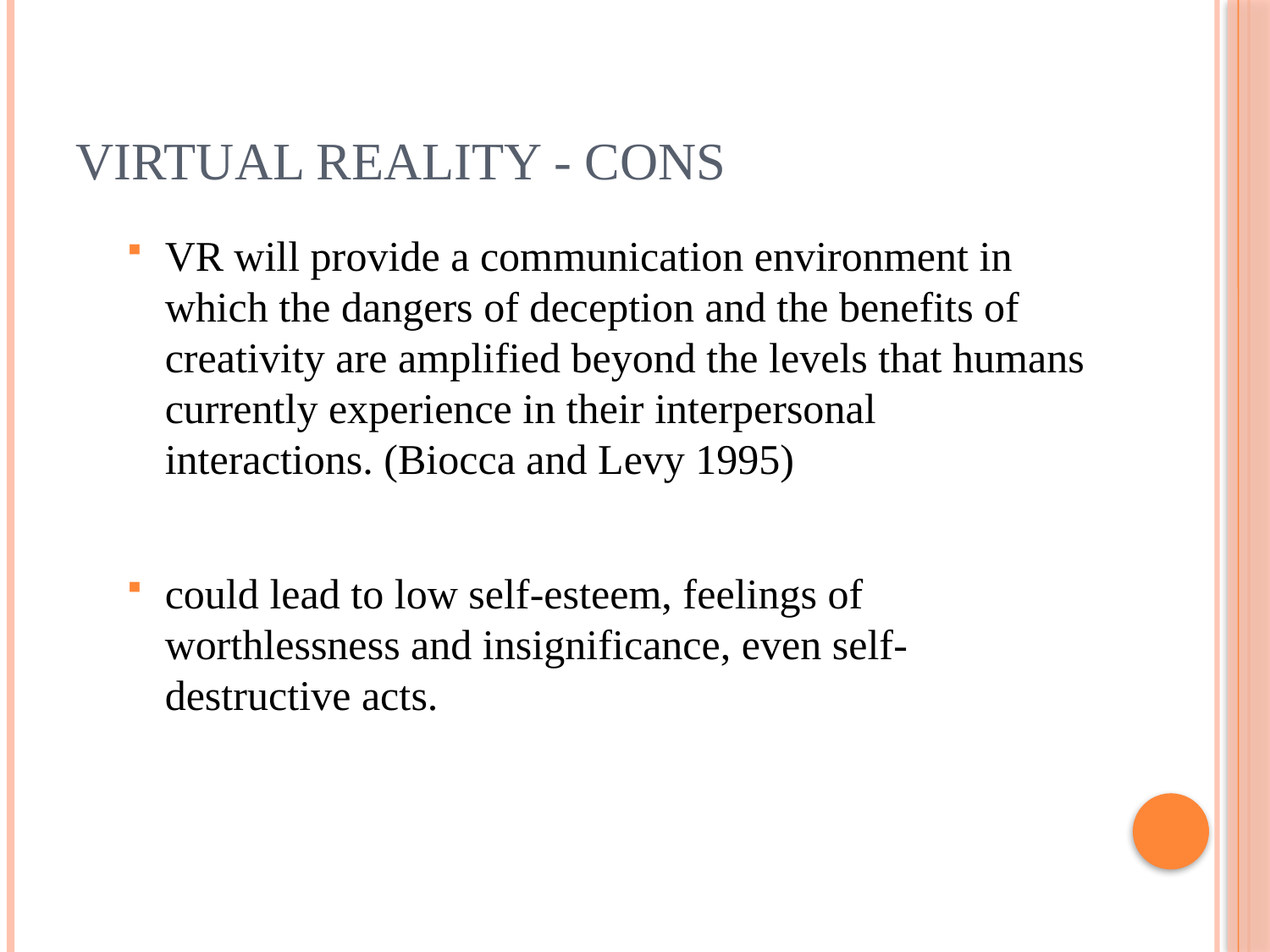

# Virtual Reality - Cons
VR will provide a communication environment in which the dangers of deception and the benefits of creativity are amplified beyond the levels that humans currently experience in their interpersonal interactions. (Biocca and Levy 1995)

could lead to low self-esteem, feelings of worthlessness and insignificance, even self-destructive acts.